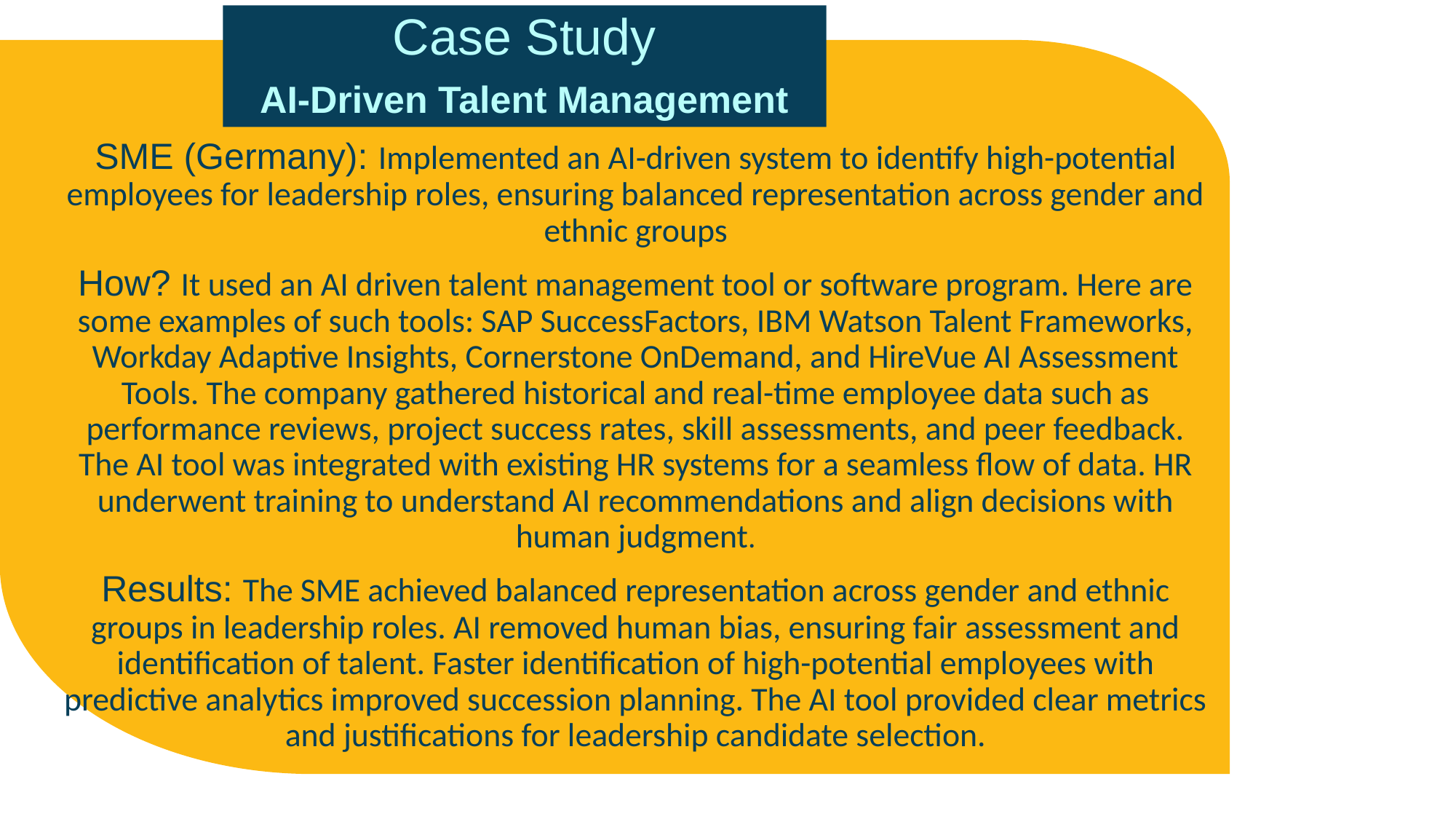

Case Study
AI-Driven Talent Management
SME (Germany): Implemented an AI-driven system to identify high-potential employees for leadership roles, ensuring balanced representation across gender and ethnic groups
How? It used an AI driven talent management tool or software program. Here are some examples of such tools: SAP SuccessFactors, IBM Watson Talent Frameworks, Workday Adaptive Insights, Cornerstone OnDemand, and HireVue AI Assessment Tools. The company gathered historical and real-time employee data such as performance reviews, project success rates, skill assessments, and peer feedback. The AI tool was integrated with existing HR systems for a seamless flow of data. HR underwent training to understand AI recommendations and align decisions with human judgment.
Results: The SME achieved balanced representation across gender and ethnic groups in leadership roles. AI removed human bias, ensuring fair assessment and identification of talent. Faster identification of high-potential employees with predictive analytics improved succession planning. The AI tool provided clear metrics and justifications for leadership candidate selection.